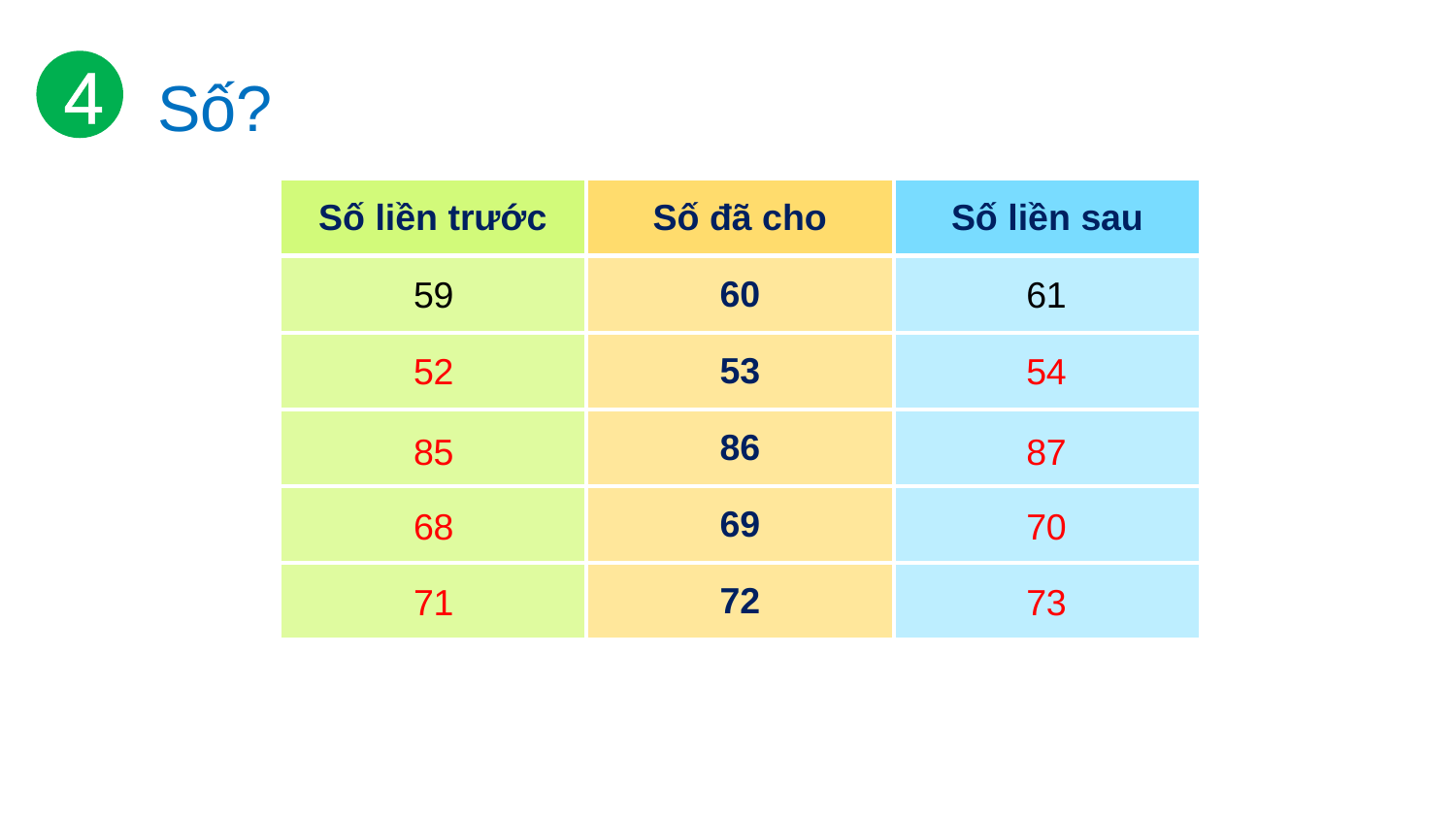

4
Số?
| Số liền trước | Số đã cho | Số liền sau |
| --- | --- | --- |
| ? | 60 | ? |
| ? | 53 | ? |
| ? | 86 | ? |
| ? | 69 | ? |
| ? | 72 | ? |
59
61
52
54
85
87
68
70
71
73